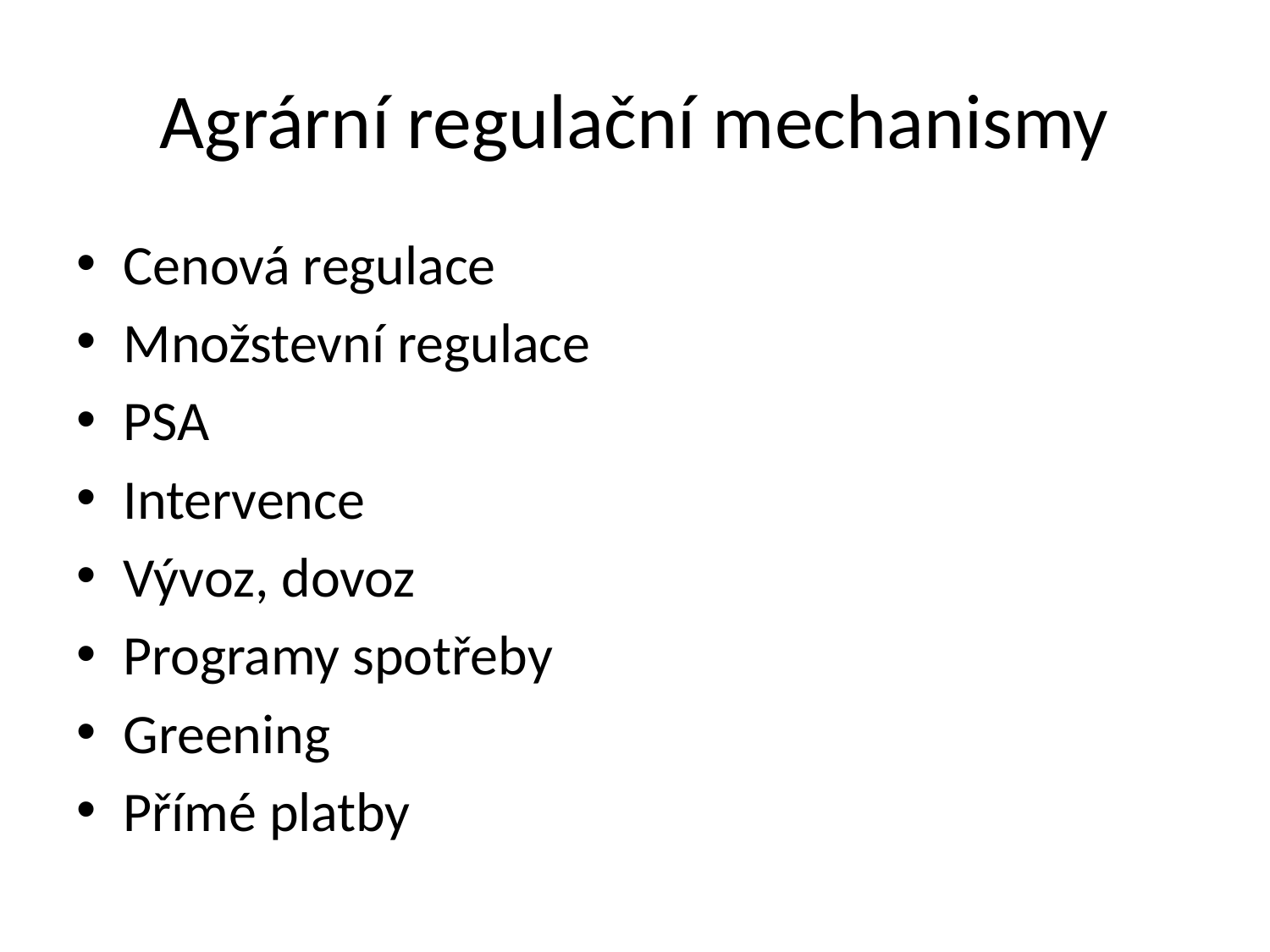

# Agrární regulační mechanismy
Cenová regulace
Množstevní regulace
PSA
Intervence
Vývoz, dovoz
Programy spotřeby
Greening
Přímé platby